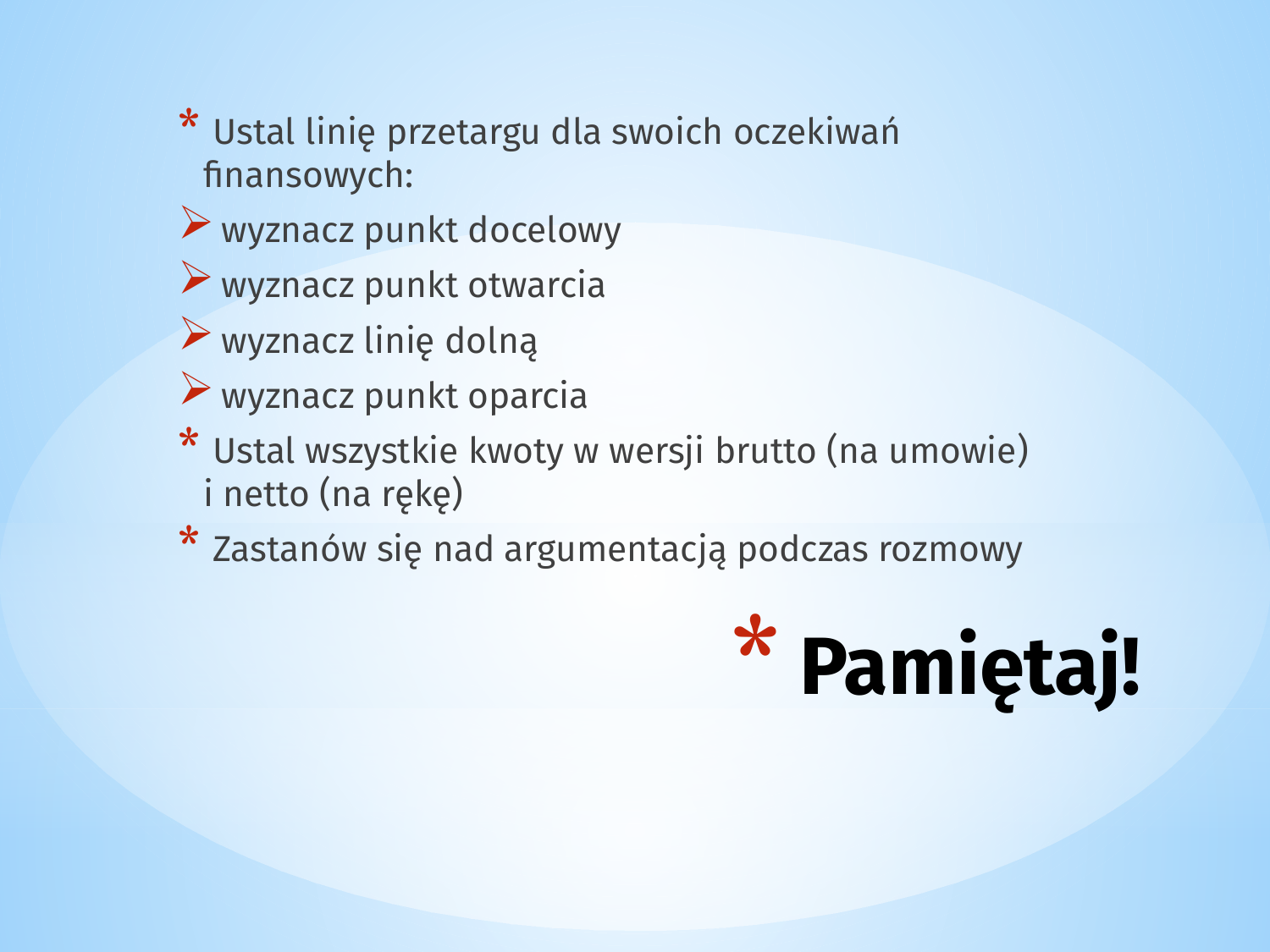

Ustal linię przetargu dla swoich oczekiwań finansowych:
 wyznacz punkt docelowy
 wyznacz punkt otwarcia
 wyznacz linię dolną
 wyznacz punkt oparcia
 Ustal wszystkie kwoty w wersji brutto (na umowie) i netto (na rękę)
 Zastanów się nad argumentacją podczas rozmowy
# Pamiętaj!